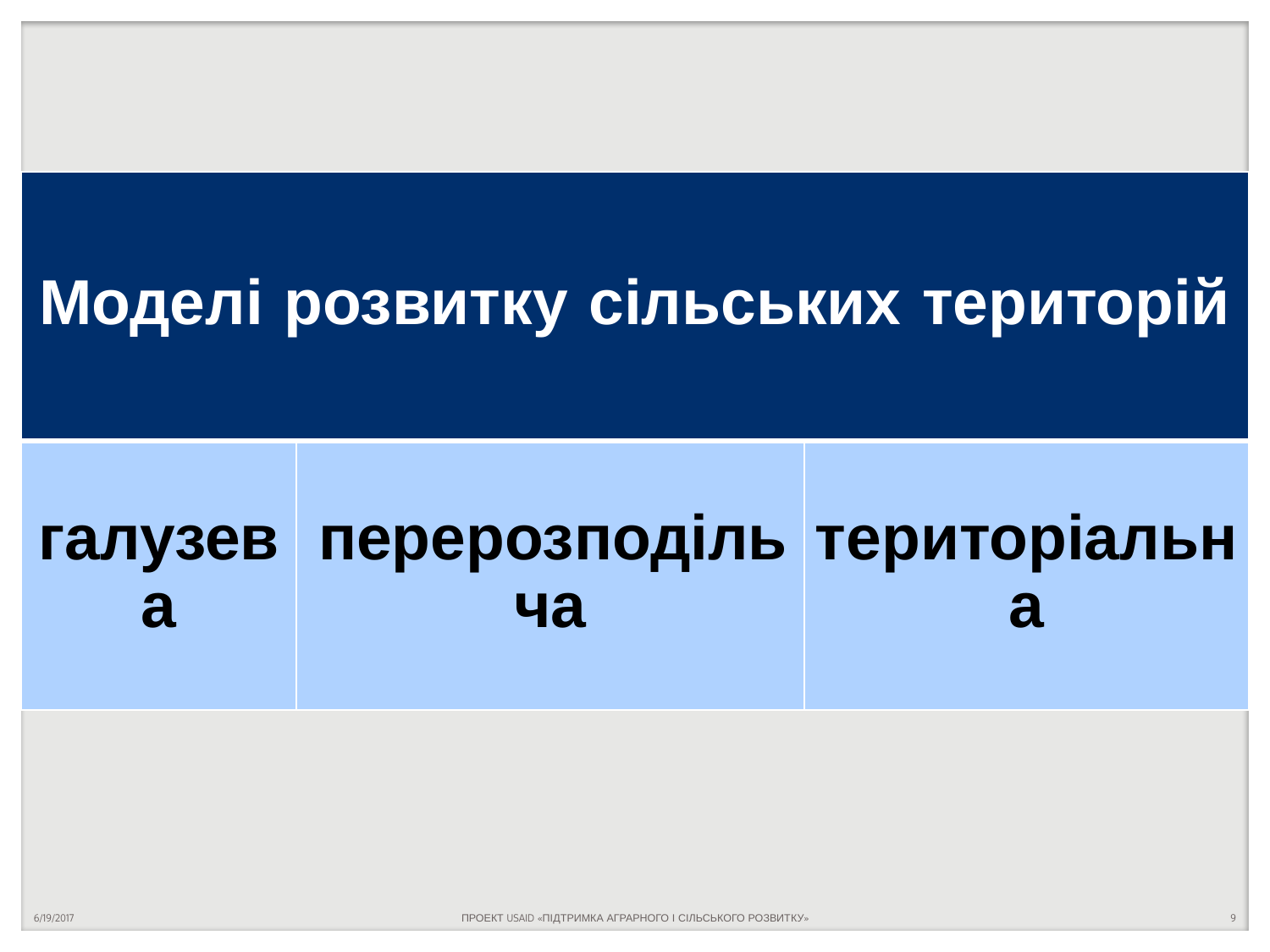

| Моделі розвитку сільських територій |  |  |
| --- | --- | --- |
| галузева | перерозподільча | територіальна |

6/19/2017
ПРОЕКТ USAID «ПІДТРИМКА АГРАРНОГО І СІЛЬСЬКОГО РОЗВИТКУ»
9